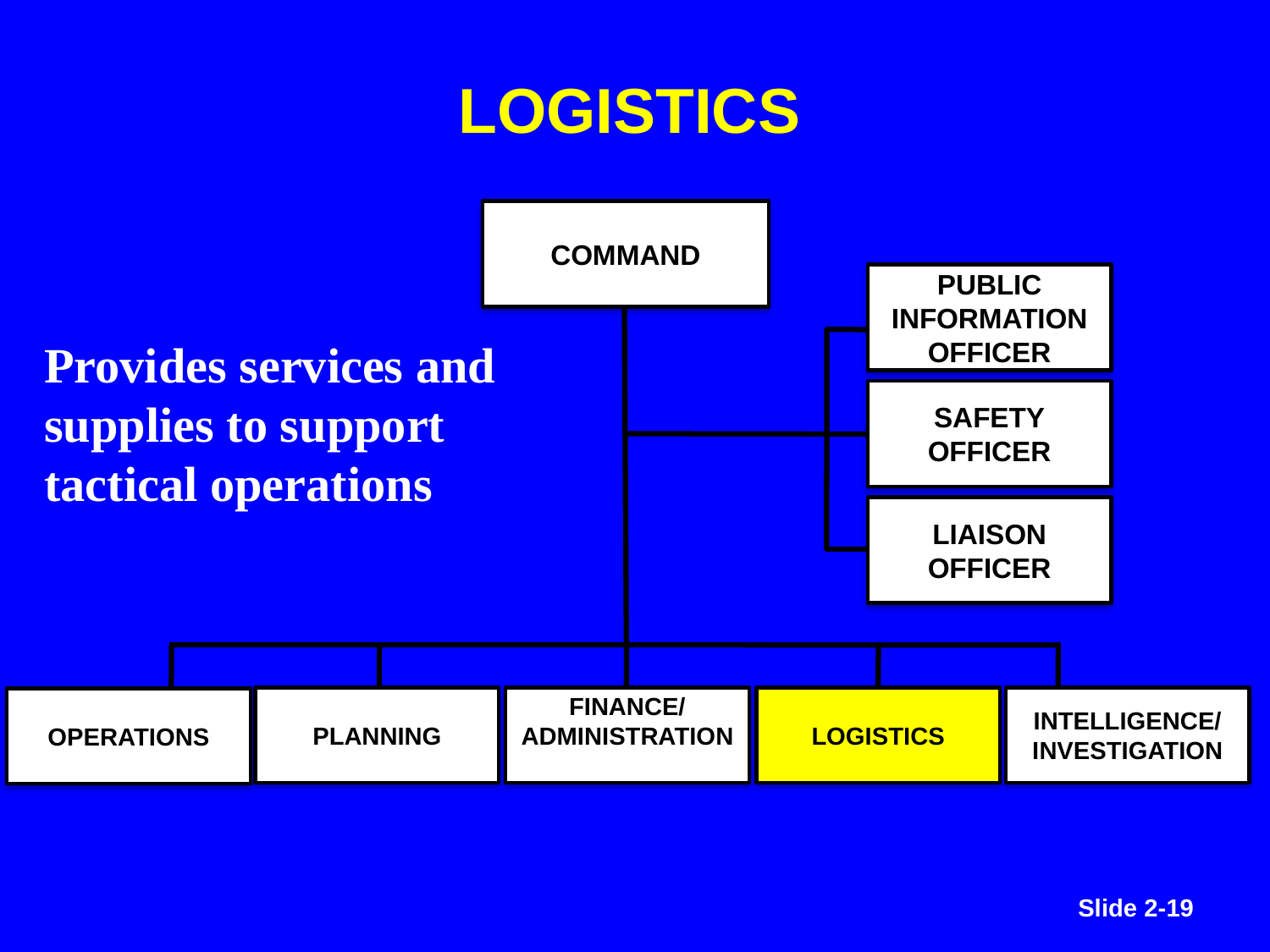

LOGISTICS
COMMAND
PUBLIC INFORMATION OFFICER
SAFETY
OFFICER
LIAISON OFFICER
PLANNING
FINANCE/
ADMINISTRATION
LOGISTICS
OPERATIONS
Provides services and supplies to support tactical operations
INTELLIGENCE/ INVESTIGATION
Slide 2-19